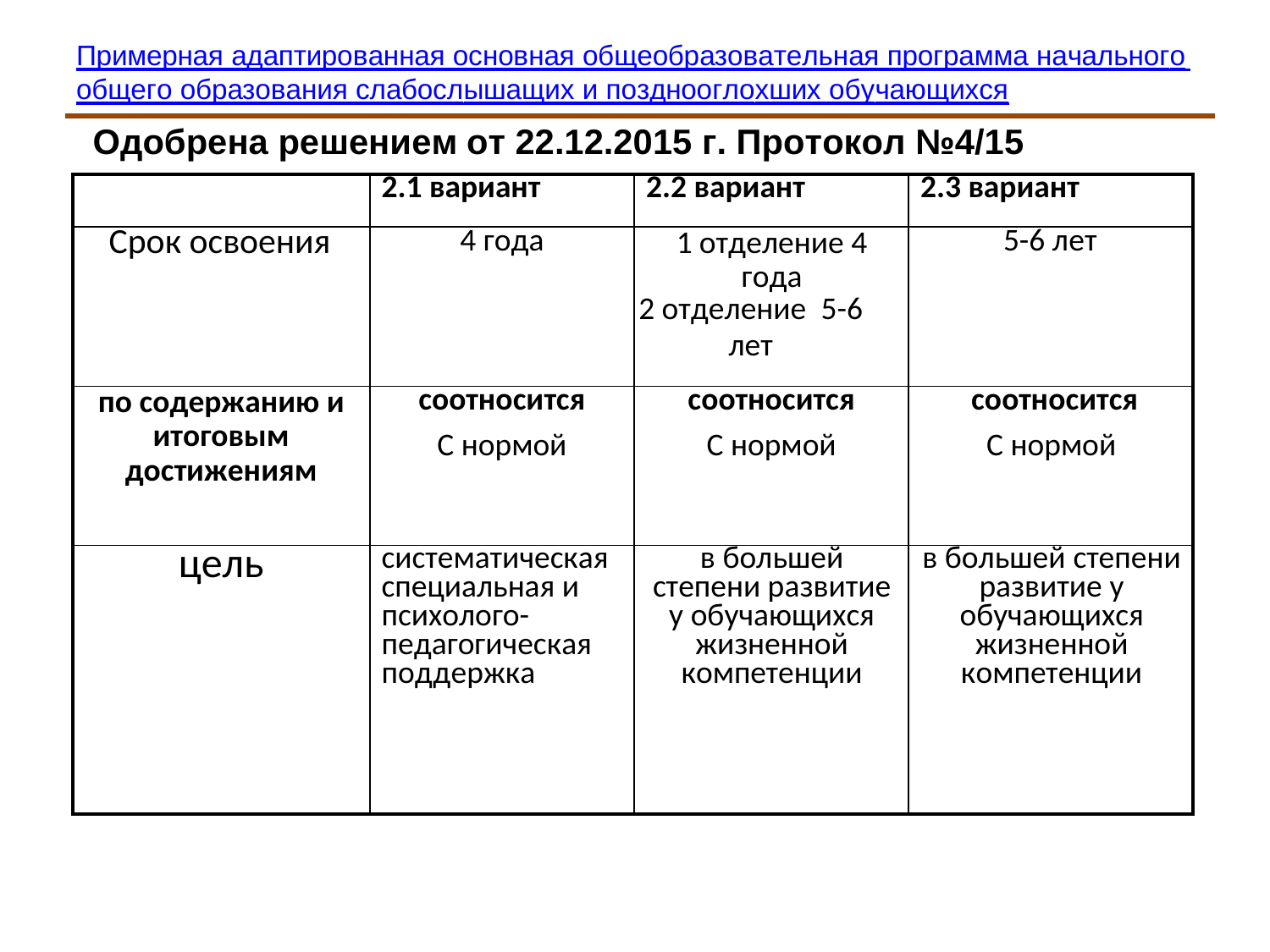

Примерная адаптированная основная общеобразовательная программа начального
общего образования слабослышащих и позднооглохших обучающихся
Одобрена решением от 22.12.2015 г. Протокол №4/15

|  | 2.1 вариант | 2.2 вариант | 2.3 вариант |
| --- | --- | --- | --- |
| Срок освоения | 4 года | 1 отделение 4 года 2 отделение 5-6 лет | 5-6 лет |
| по содержанию и итоговым достижениям | соотносится С нормой | соотносится С нормой | соотносится С нормой |
| цель | систематическая специальная и психолого- педагогическая поддержка | в большей степени развитие у обучающихся жизненной компетенции | в большей степени развитие у обучающихся жизненной компетенции |